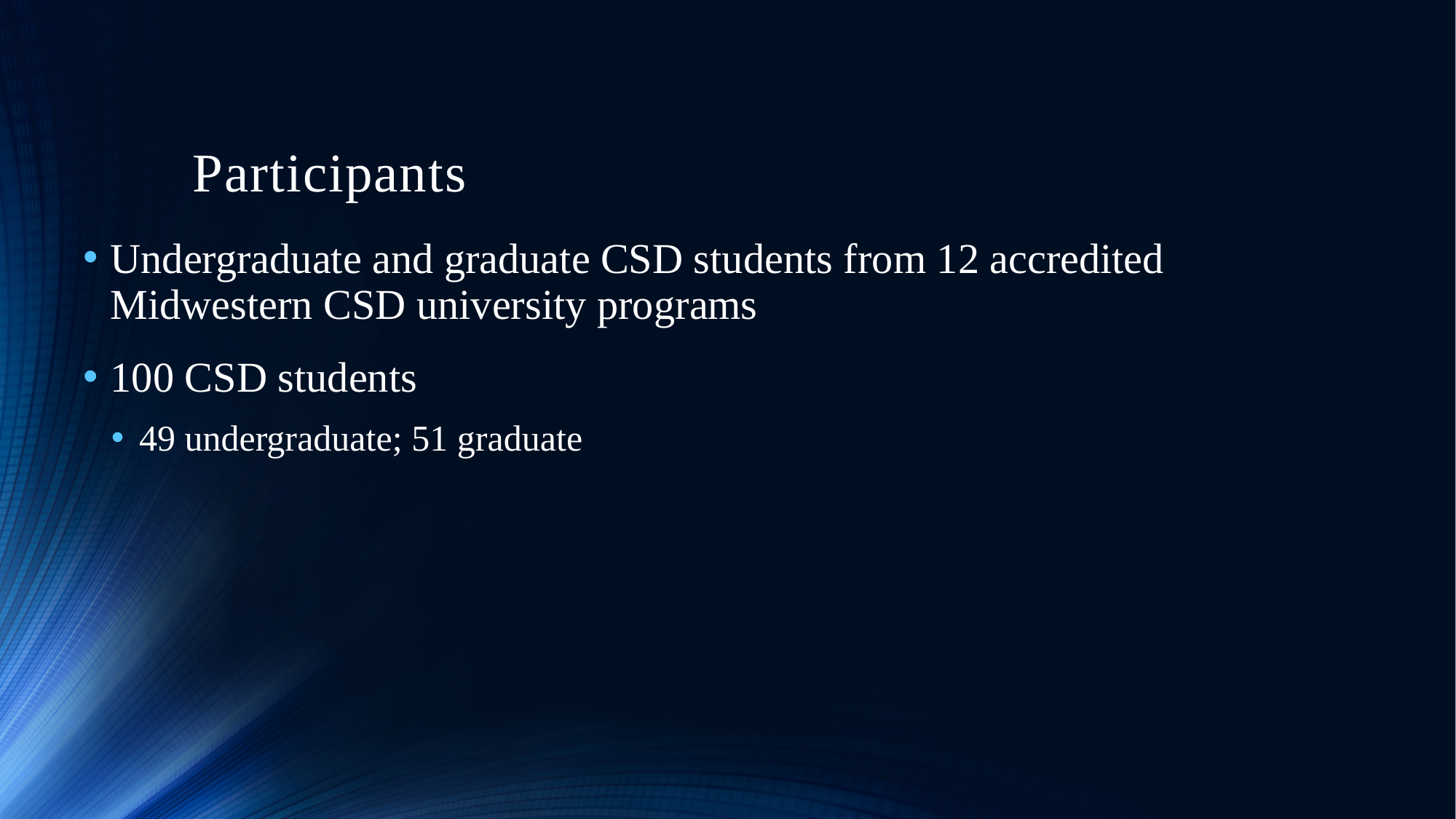

# Participants
Undergraduate and graduate CSD students from 12 accredited Midwestern CSD university programs
100 CSD students
49 undergraduate; 51 graduate